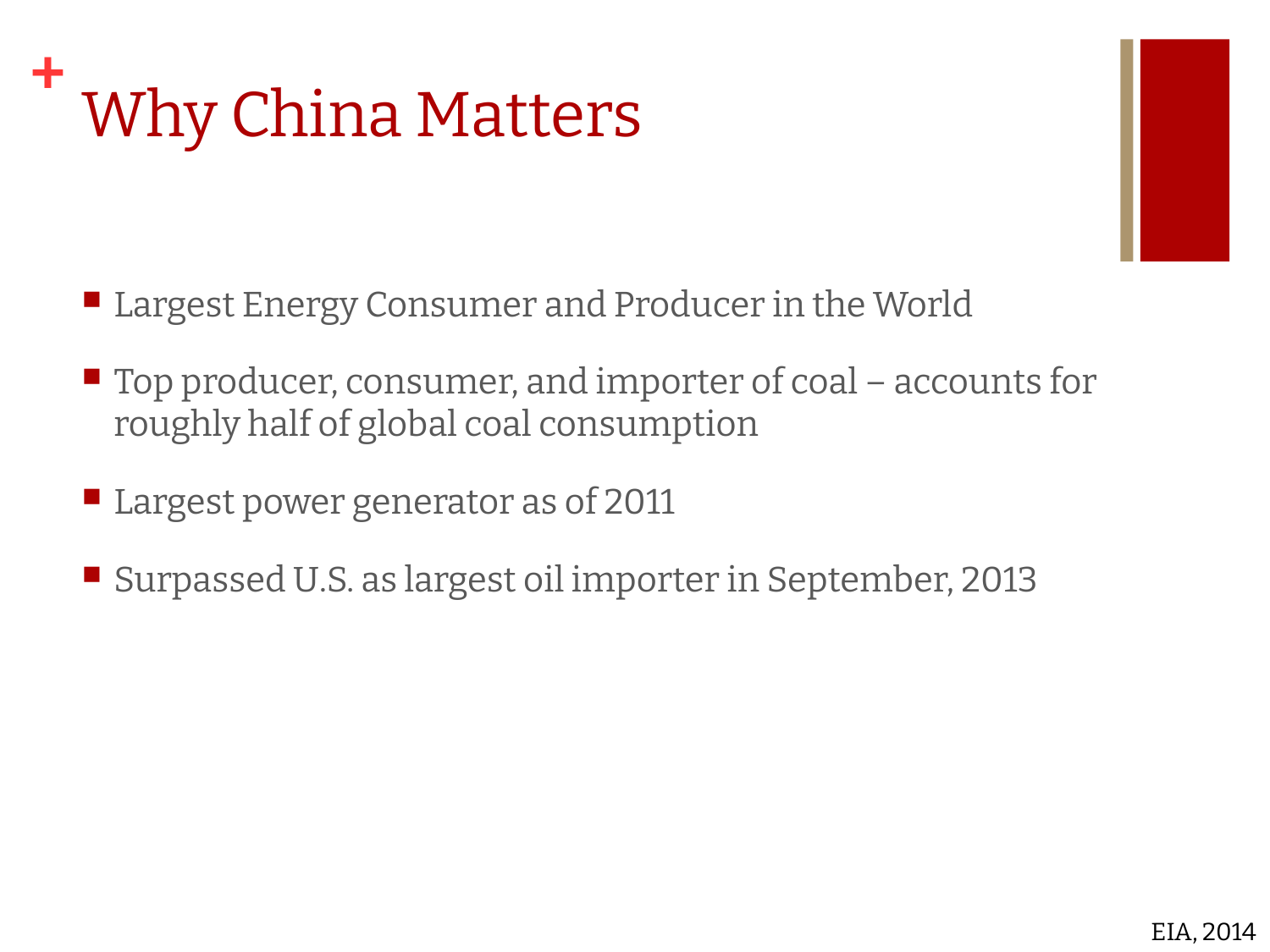

# Why China Matters
Largest Energy Consumer and Producer in the World
Top producer, consumer, and importer of coal – accounts for roughly half of global coal consumption
Largest power generator as of 2011
Surpassed U.S. as largest oil importer in September, 2013
EIA, 2014